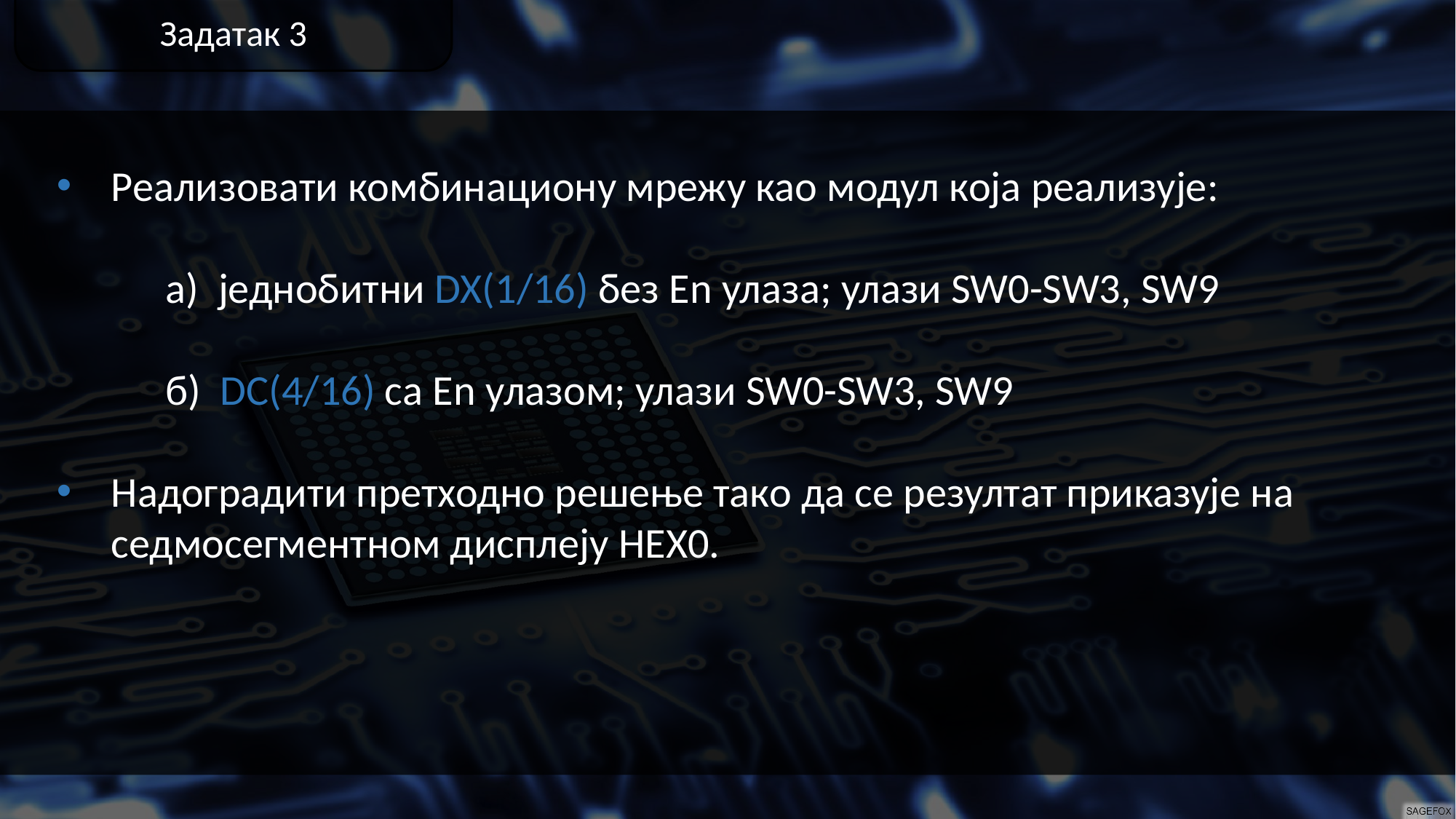

Задатак 3

Реализовати комбинациону мрежу као модул која реализује:

	a)  једнобитни DX(1/16) без Еn улаза; улази SW0-SW3, SW9

	б)  DC(4/16) са Еn улазом; улази SW0-SW3, SW9

Надоградити претходно решење тако да се резултат приказује на седмосегментном дисплеју HEX0.